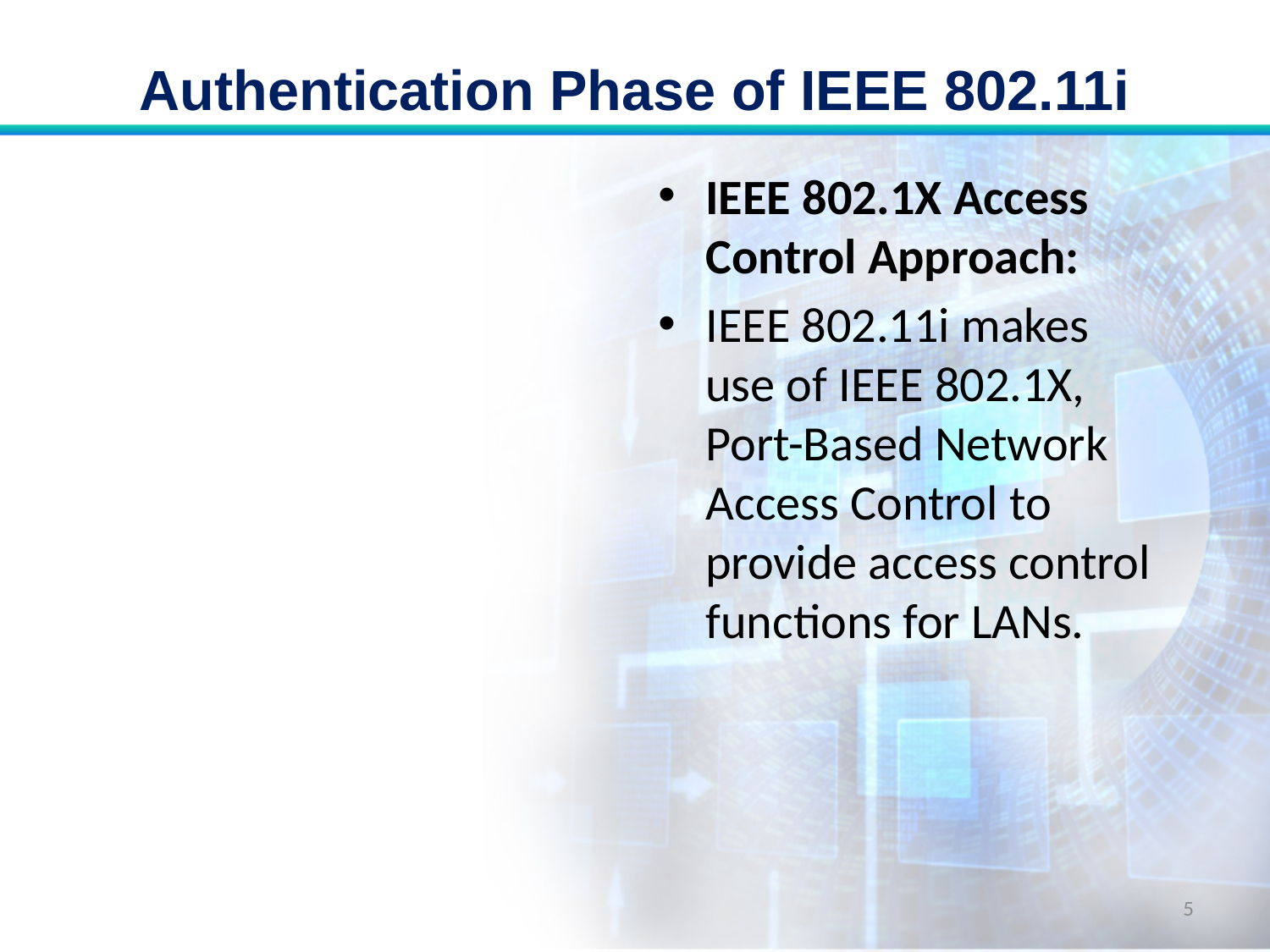

# Authentication Phase of IEEE 802.11i
IEEE 802.1X Access Control Approach:
IEEE 802.11i makes use of IEEE 802.1X, Port-Based Network Access Control to provide access control functions for LANs.

5